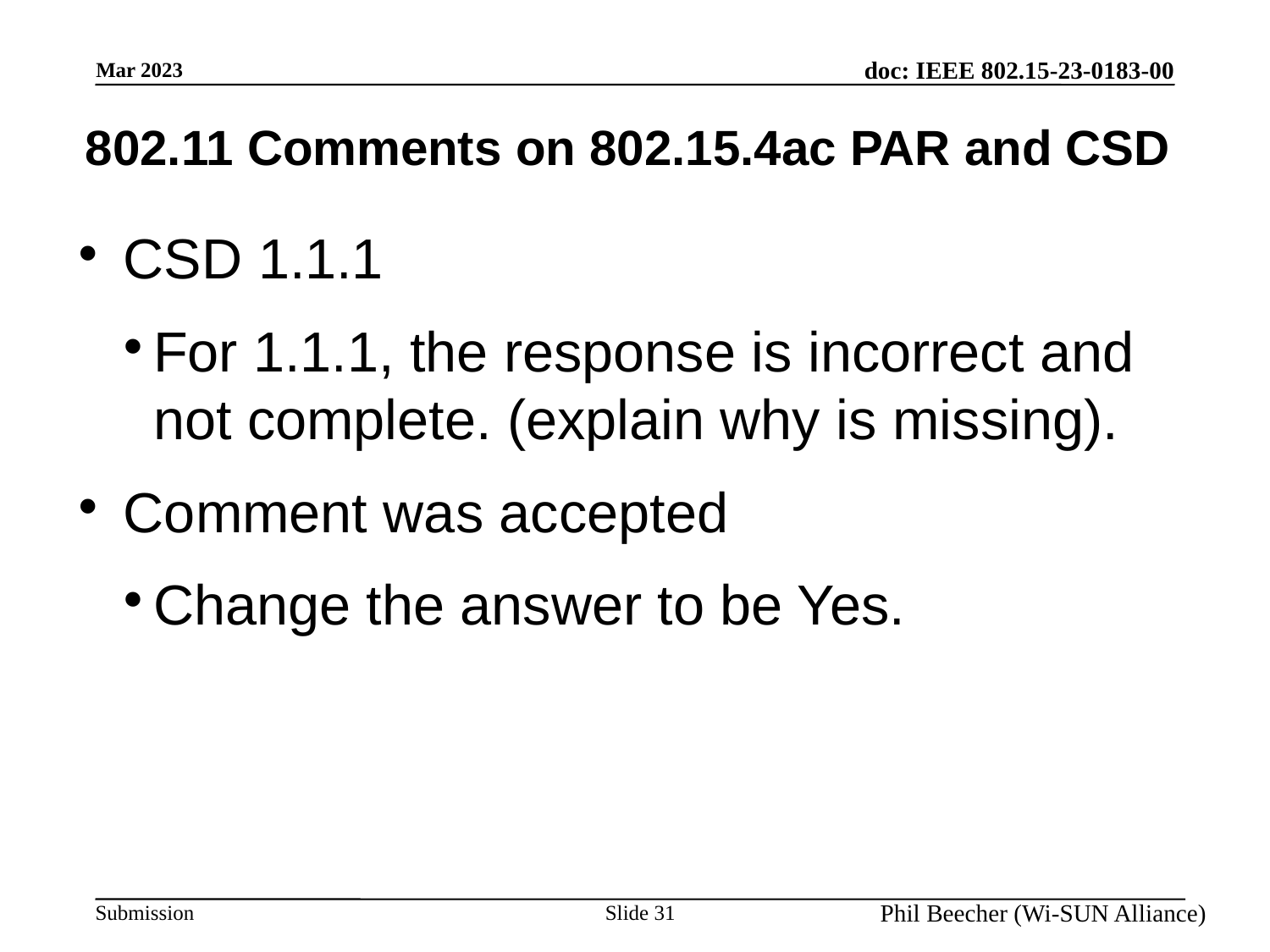

802.11 Comments on 802.15.4ac PAR and CSD
CSD 1.1.1
For 1.1.1, the response is incorrect and not complete. (explain why is missing).
Comment was accepted
Change the answer to be Yes.
Slide 31